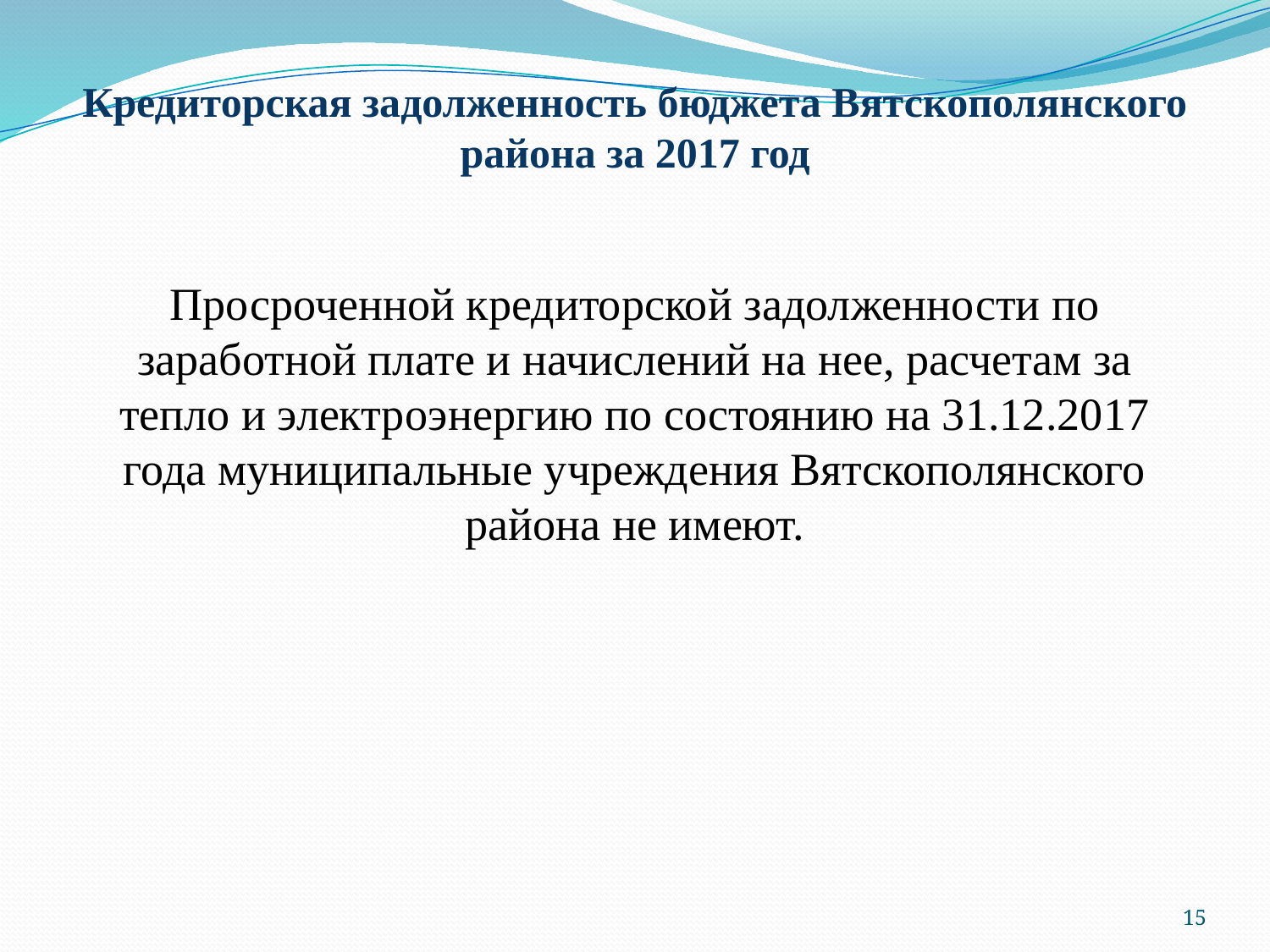

# Кредиторская задолженность бюджета Вятскополянского района за 2017 год
Просроченной кредиторской задолженности по заработной плате и начислений на нее, расчетам за тепло и электроэнергию по состоянию на 31.12.2017 года муниципальные учреждения Вятскополянского района не имеют.
15